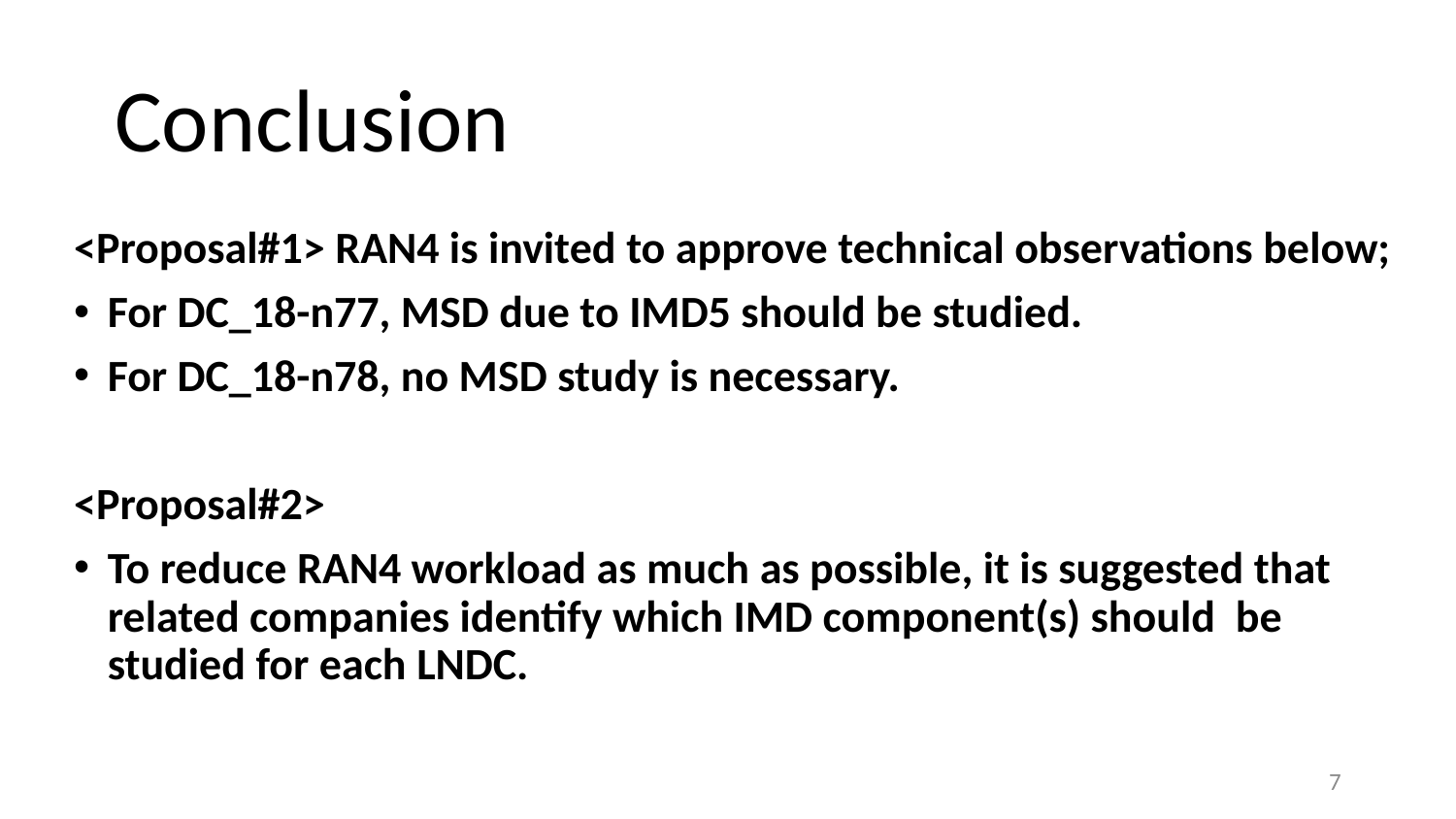

# Conclusion
<Proposal#1> RAN4 is invited to approve technical observations below;
For DC_18-n77, MSD due to IMD5 should be studied.
For DC_18-n78, no MSD study is necessary.

<Proposal#2>
To reduce RAN4 workload as much as possible, it is suggested that related companies identify which IMD component(s) should  be studied for each LNDC.
7